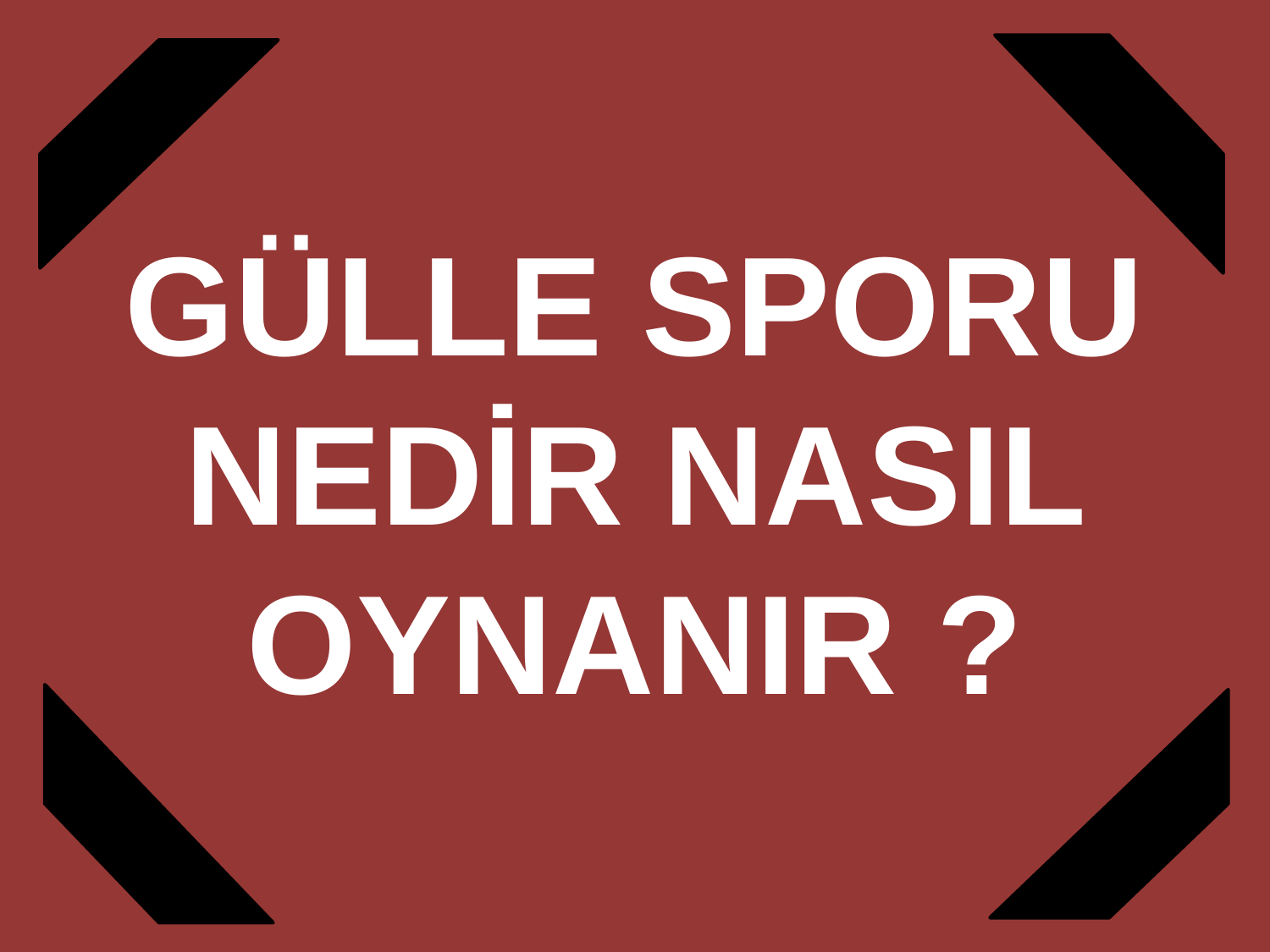

# GÜLLE SPORU NEDİR NASIL OYNANIR ?